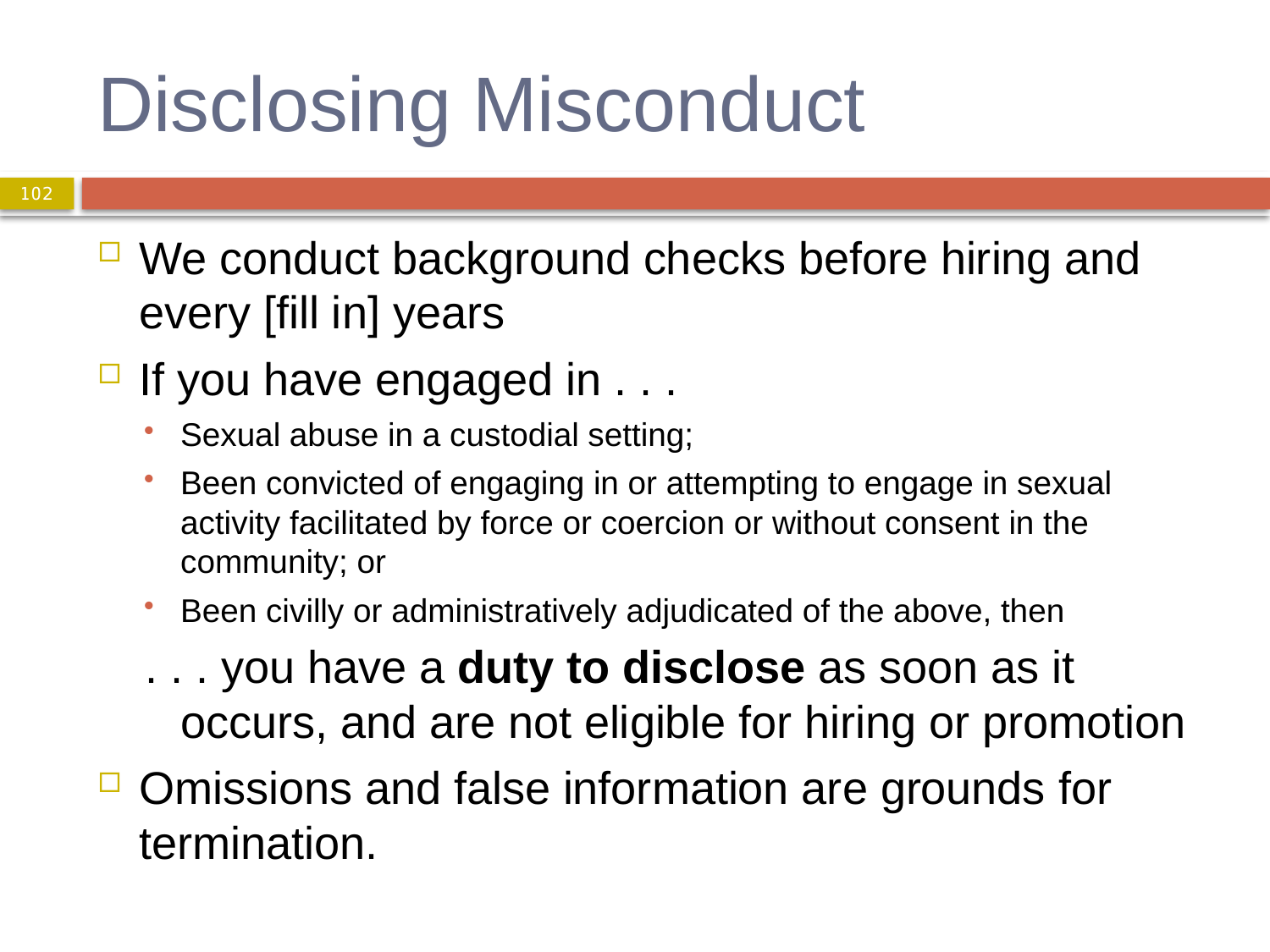

# Disclosing Misconduct
102
We conduct background checks before hiring and every [fill in] years
If you have engaged in . . .
Sexual abuse in a custodial setting;
Been convicted of engaging in or attempting to engage in sexual activity facilitated by force or coercion or without consent in the community; or
Been civilly or administratively adjudicated of the above, then
. . . you have a duty to disclose as soon as it occurs, and are not eligible for hiring or promotion
Omissions and false information are grounds for termination.